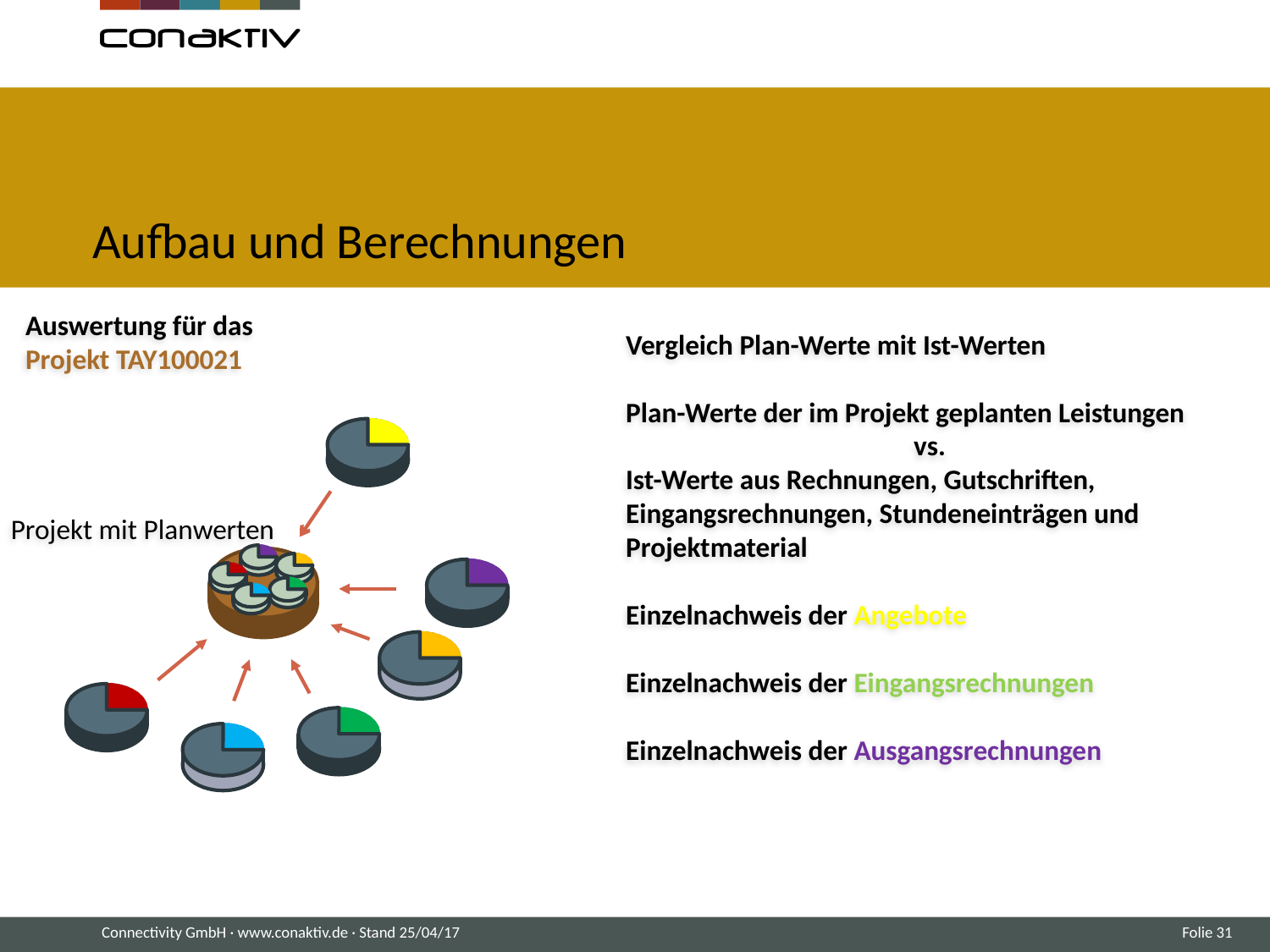

# Aufbau und Berechnungen
Auswertung für das
Projekt TAY100021

Vergleich Plan-Werte mit Ist-Werten

Plan-Werte der im Projekt geplanten Leistungen
vs.
Ist-Werte aus Rechnungen, Gutschriften, Eingangsrechnungen, Stundeneinträgen und Projektmaterial

Einzelnachweis der Angebote

Einzelnachweis der Eingangsrechnungen

Einzelnachweis der Ausgangsrechnungen

Projekt mit Planwerten